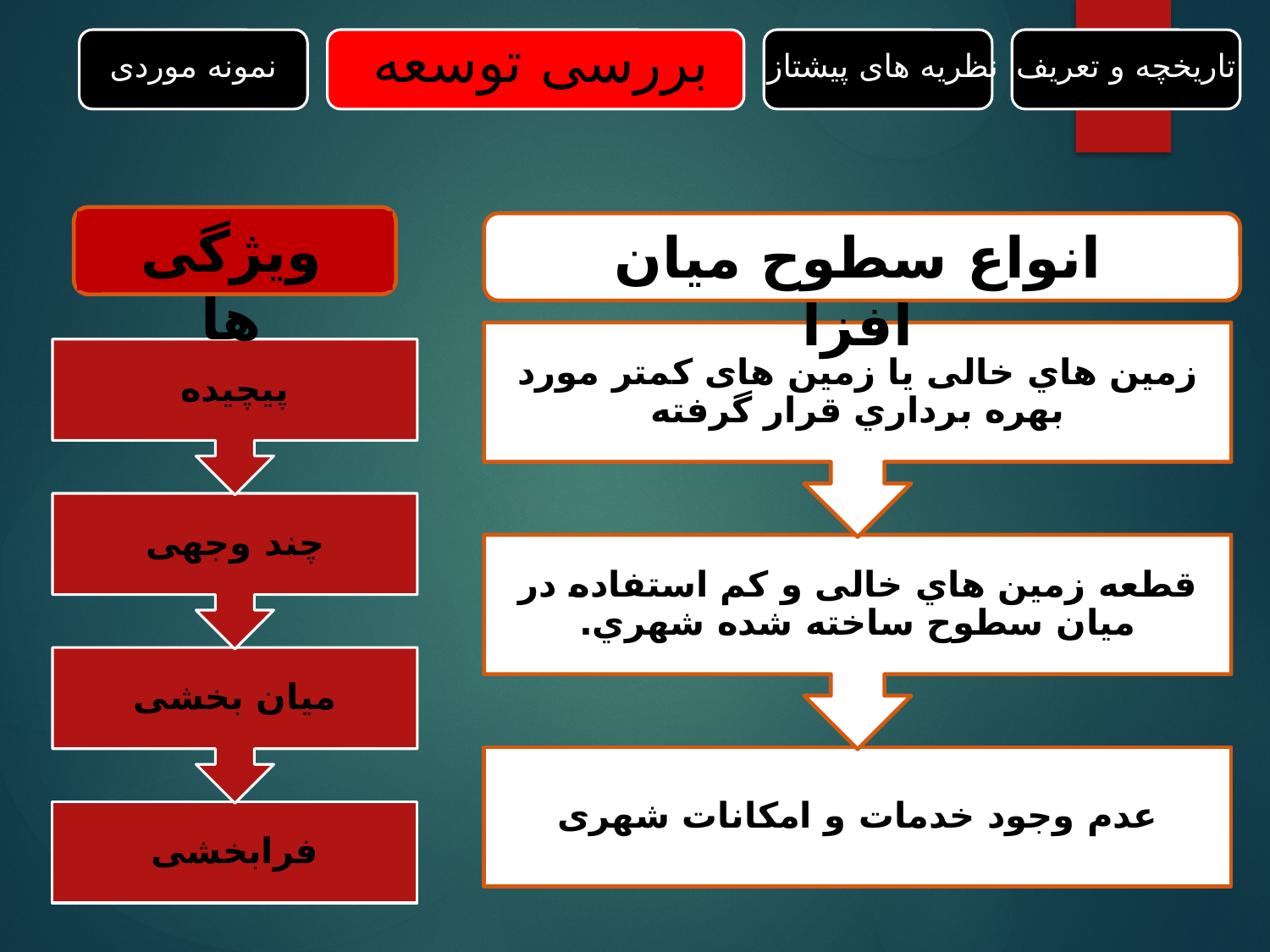

بررسی توسعه

نمونه موردی
نظریه های پیشتاز
تاریخچه و تعریف

ویژگی ها

انواع سطوح میان افزا
عدم وجود خدمات و امکانات شهری
قطعه زمین هاي خالی و کم استفاده در میان سطوح ساخته شده شهري.
زمین هاي خالی یا زمین های کمتر مورد بهره برداري قرار گرفته
فرابخشی
میان بخشی
چند وجهی
پیچیده